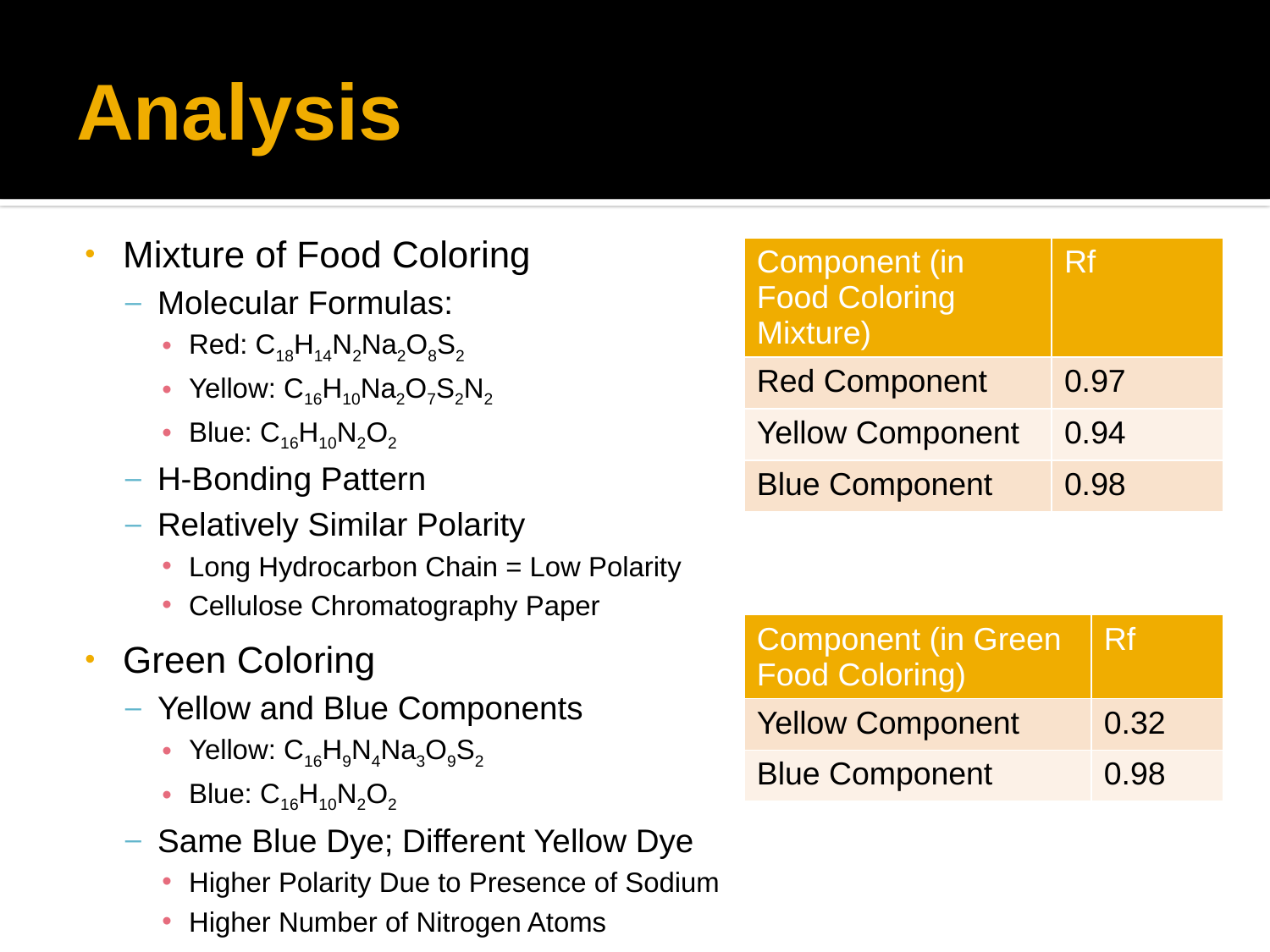

# Analysis
Mixture of Food Coloring
Molecular Formulas:
Red: C18H14N2Na2O8S2
Yellow: C16H10Na2O7S2N2
Blue: C16H10N2O2
H-Bonding Pattern
Relatively Similar Polarity
Long Hydrocarbon Chain = Low Polarity
Cellulose Chromatography Paper

Green Coloring
Yellow and Blue Components
Yellow: C16H9N4Na3O9S2
Blue: C16H10N2O2
Same Blue Dye; Different Yellow Dye
Higher Polarity Due to Presence of Sodium
Higher Number of Nitrogen Atoms
| Component (in Food Coloring Mixture) | Rf |
| --- | --- |
| Red Component | 0.97 |
| Yellow Component | 0.94 |
| Blue Component | 0.98 |
| Component (in Green Food Coloring) | Rf |
| --- | --- |
| Yellow Component | 0.32 |
| Blue Component | 0.98 |